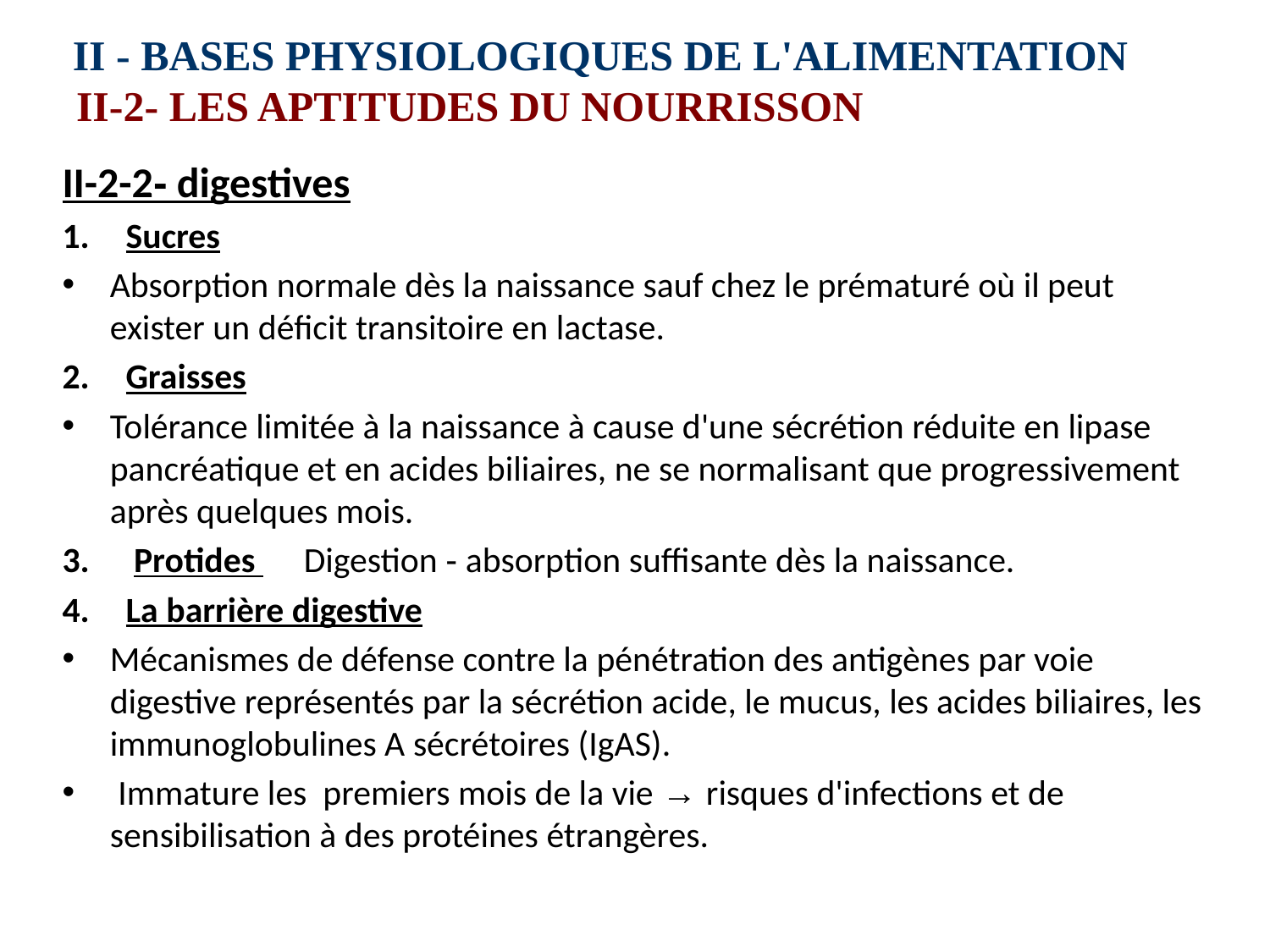

# II ‑ BASES PHYSIOLOGIQUES DE L'ALIMENTATION II-2‑ LES APTITUDES DU NOURRISSON
II-2-2‑ digestives
Sucres
Absorption normale dès la naissance sauf chez le prématuré où il peut exister un déficit transitoire en lactase.
Graisses
Tolérance limitée à la naissance à cause d'une sécrétion réduite en lipase pancréatique et en acides biliaires, ne se normalisant que progressivement après quelques mois.
 Protides      Digestion ‑ absorption suffisante dès la naissance.
La barrière digestive
Mécanismes de défense contre la pénétration des antigènes par voie digestive représentés par la sécrétion acide, le mucus, les acides biliaires, les immunoglobulines A sécrétoires (IgAS).
 Immature les  premiers mois de la vie → risques d'infections et de sensibilisation à des protéines étrangères.